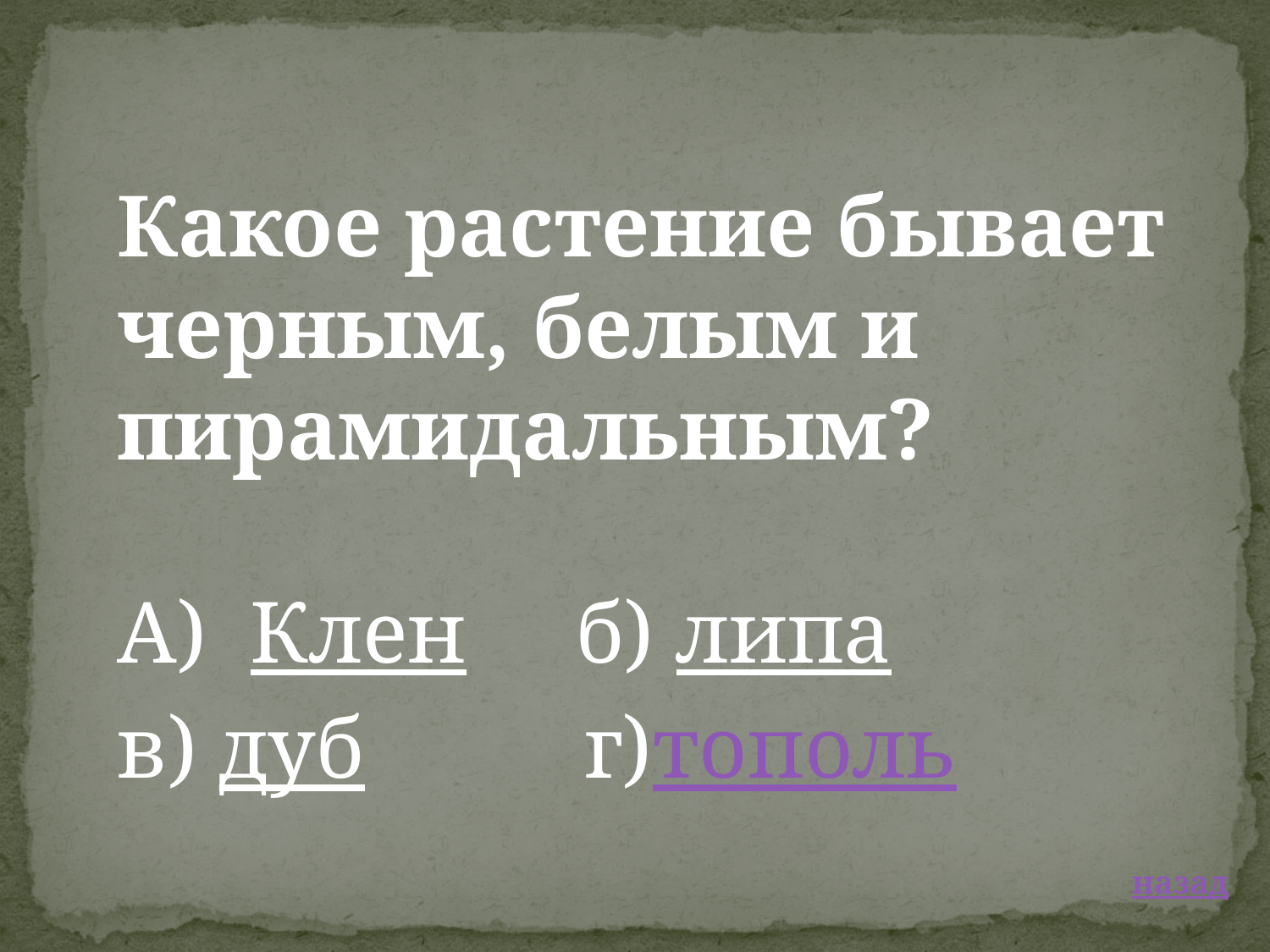

Какое растение бывает черным, белым и пирамидальным?

А)  Клен     б) липа
в) дуб          г)тополь
 назад